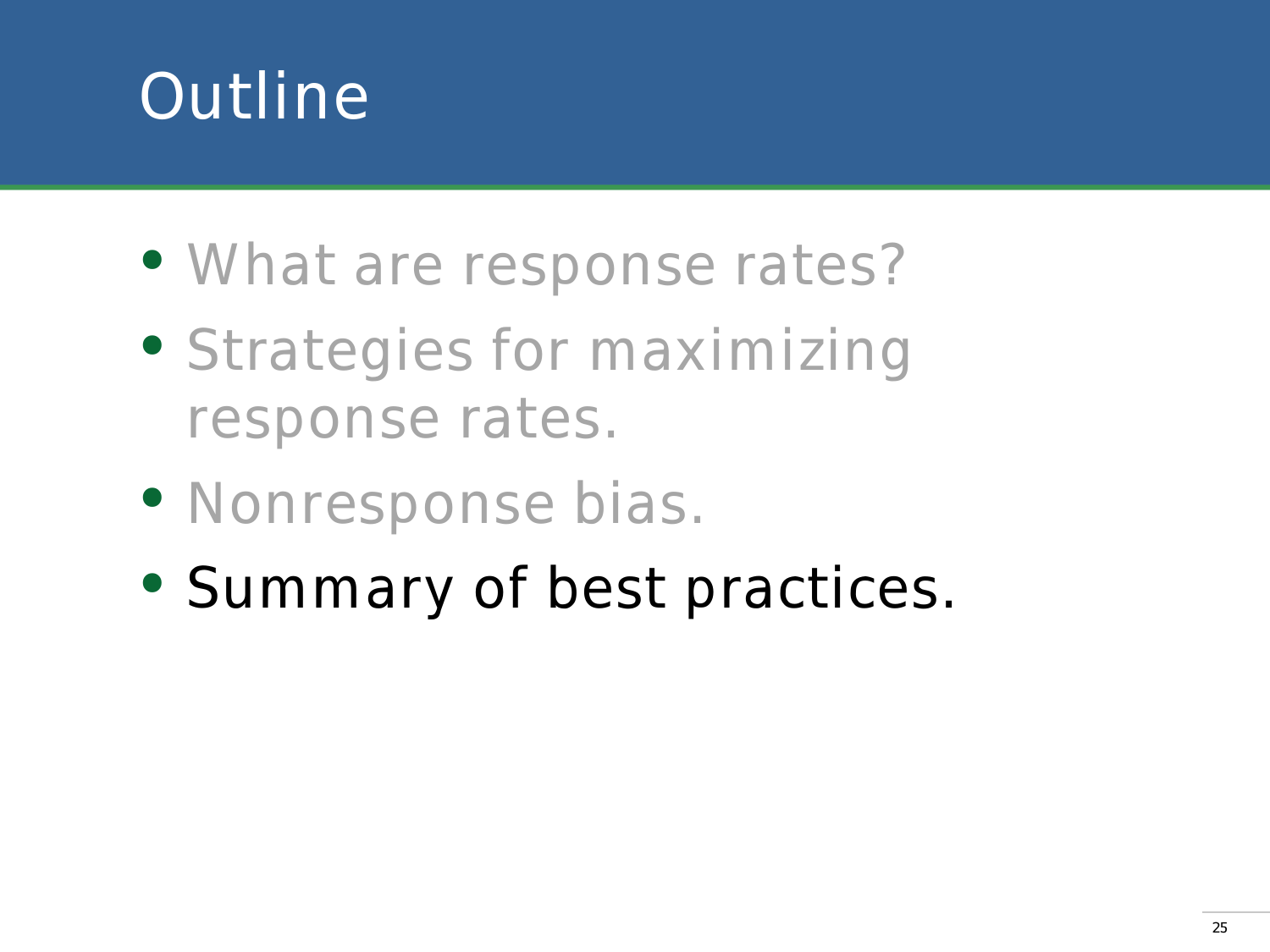

# Outline
What are response rates?
Strategies for maximizing response rates.
Nonresponse bias.
Summary of best practices.
25